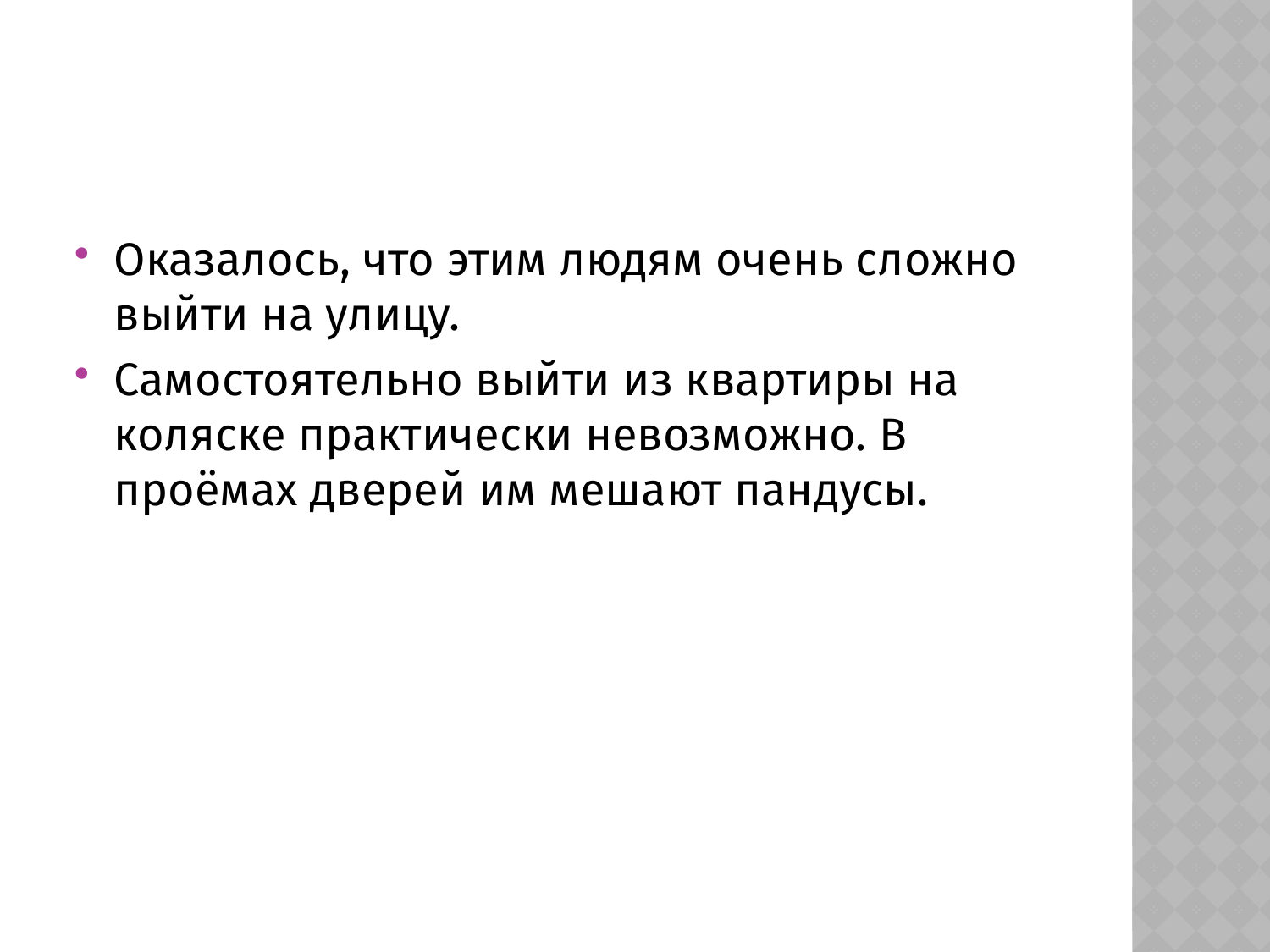

#
Оказалось, что этим людям очень сложно выйти на улицу.
Самостоятельно выйти из квартиры на коляске практически невозможно. В проёмах дверей им мешают пандусы.